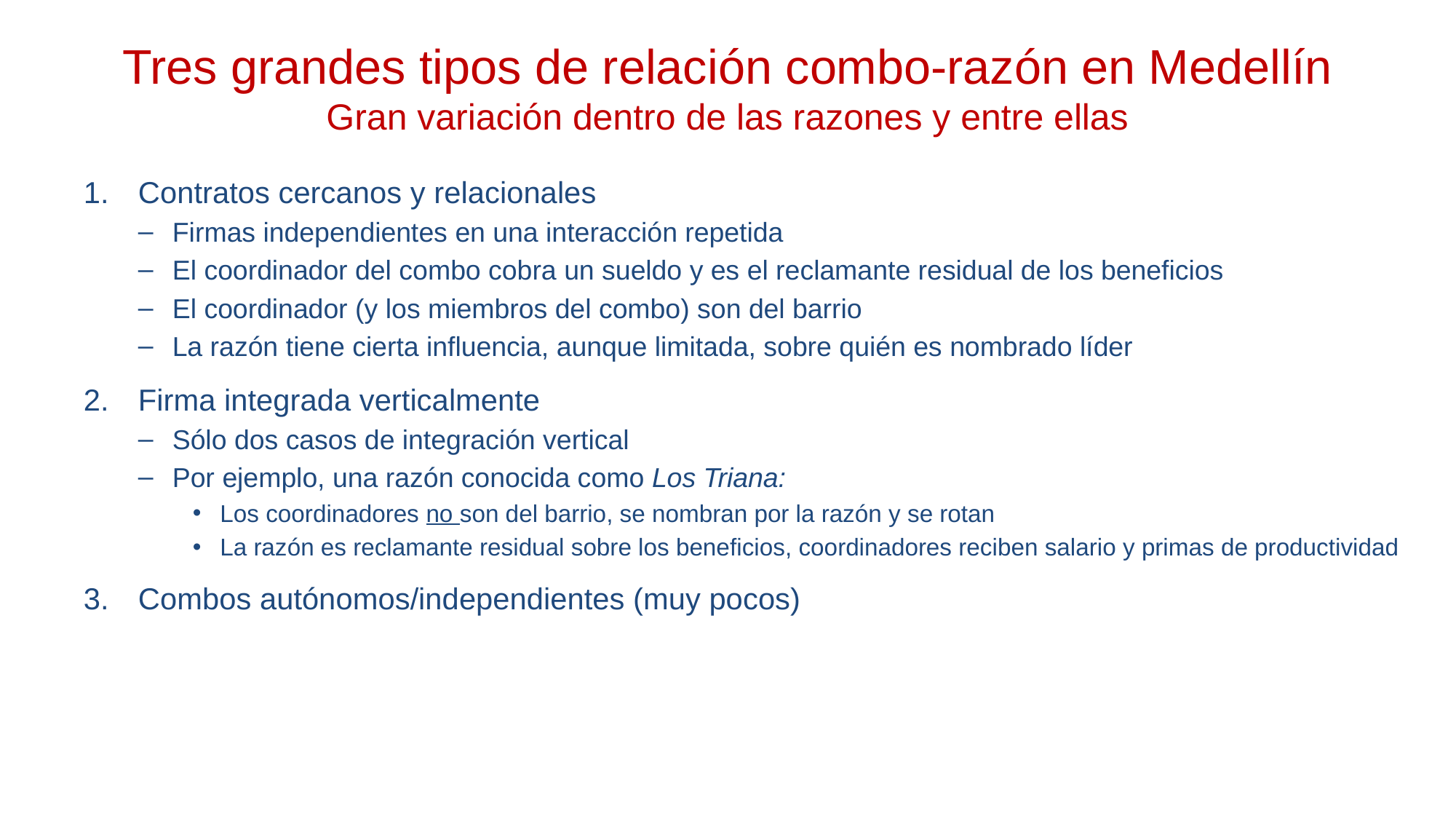

# Tres grandes tipos de relación combo-razón en Medellín Gran variación dentro de las razones y entre ellas
Contratos cercanos y relacionales
Firmas independientes en una interacción repetida
El coordinador del combo cobra un sueldo y es el reclamante residual de los beneficios
El coordinador (y los miembros del combo) son del barrio
La razón tiene cierta influencia, aunque limitada, sobre quién es nombrado líder
Firma integrada verticalmente
Sólo dos casos de integración vertical
Por ejemplo, una razón conocida como Los Triana:
Los coordinadores no son del barrio, se nombran por la razón y se rotan
La razón es reclamante residual sobre los beneficios, coordinadores reciben salario y primas de productividad
Combos autónomos/independientes (muy pocos)